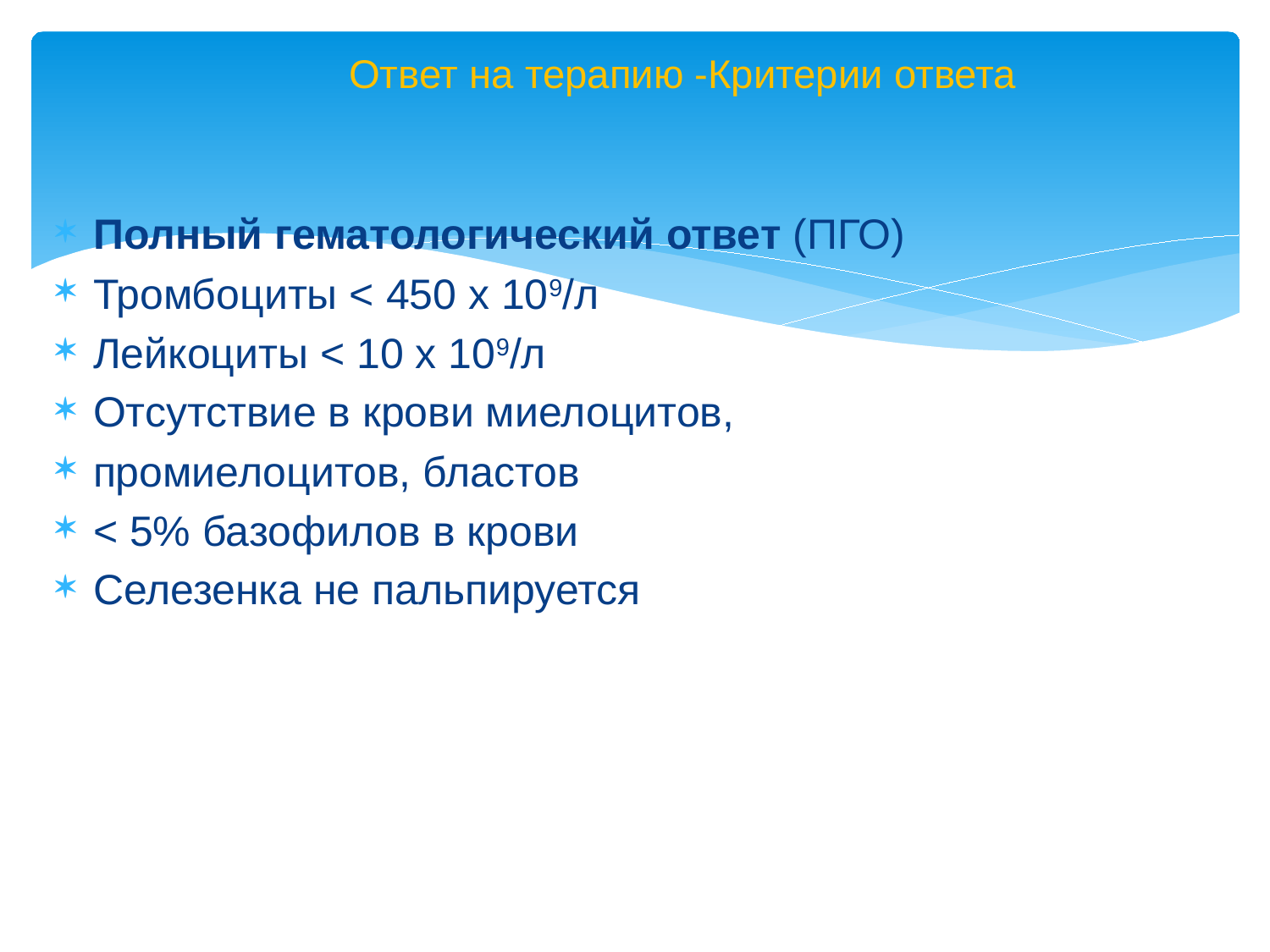

# Ответ на терапию -Критерии ответа
Полный гематологический ответ (ПГО)
Тромбоциты < 450 х 109/л
Лейкоциты < 10 х 109/л
Отсутствие в крови миелоцитов,
промиелоцитов, бластов
< 5% базофилов в крови
Селезенка не пальпируется